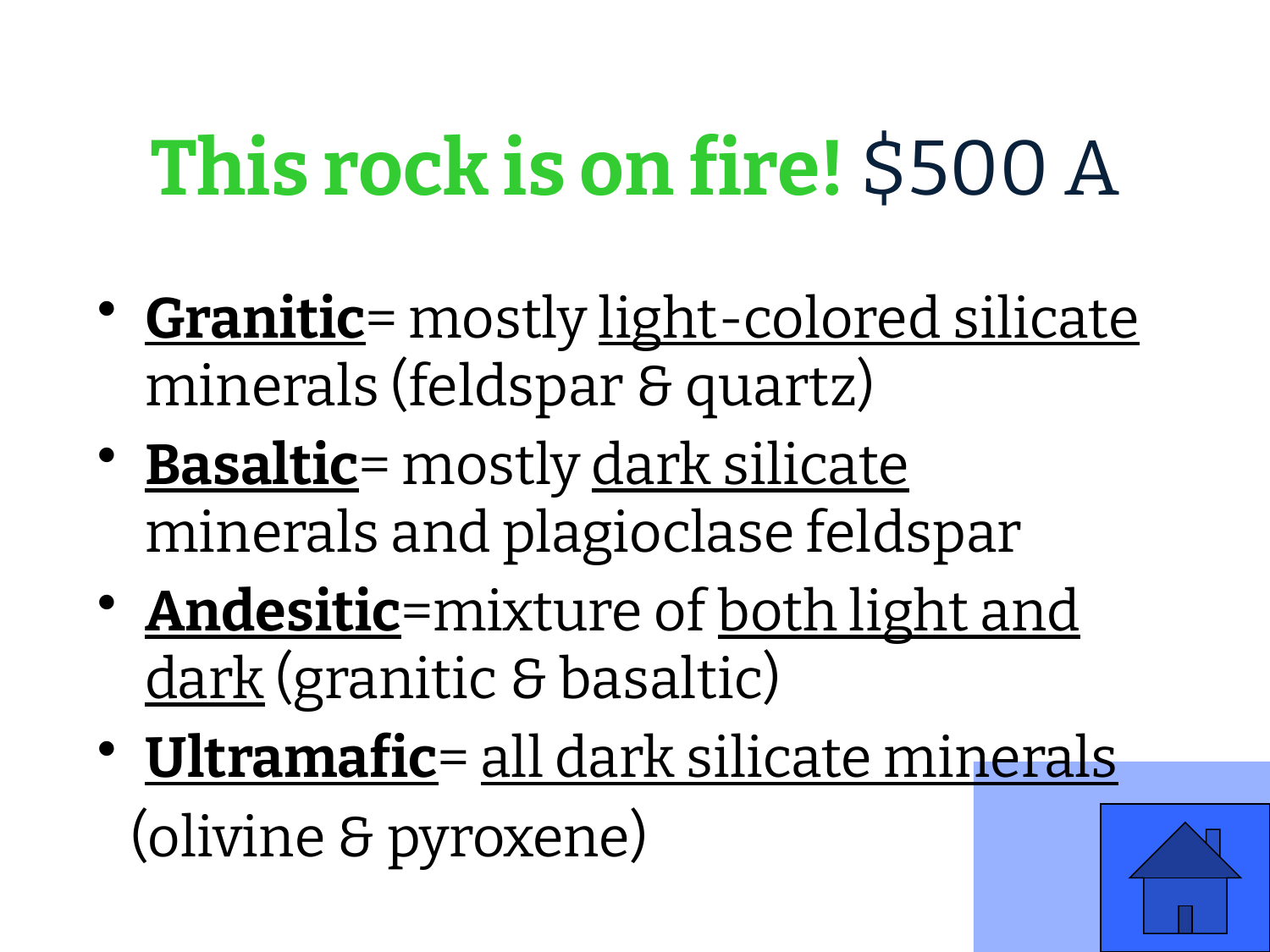

# This rock is on fire! $500 A
Granitic= mostly light-colored silicate minerals (feldspar & quartz)
Basaltic= mostly dark silicate minerals and plagioclase feldspar
Andesitic=mixture of both light and dark (granitic & basaltic)
Ultramafic= all dark silicate minerals
   (olivine & pyroxene)